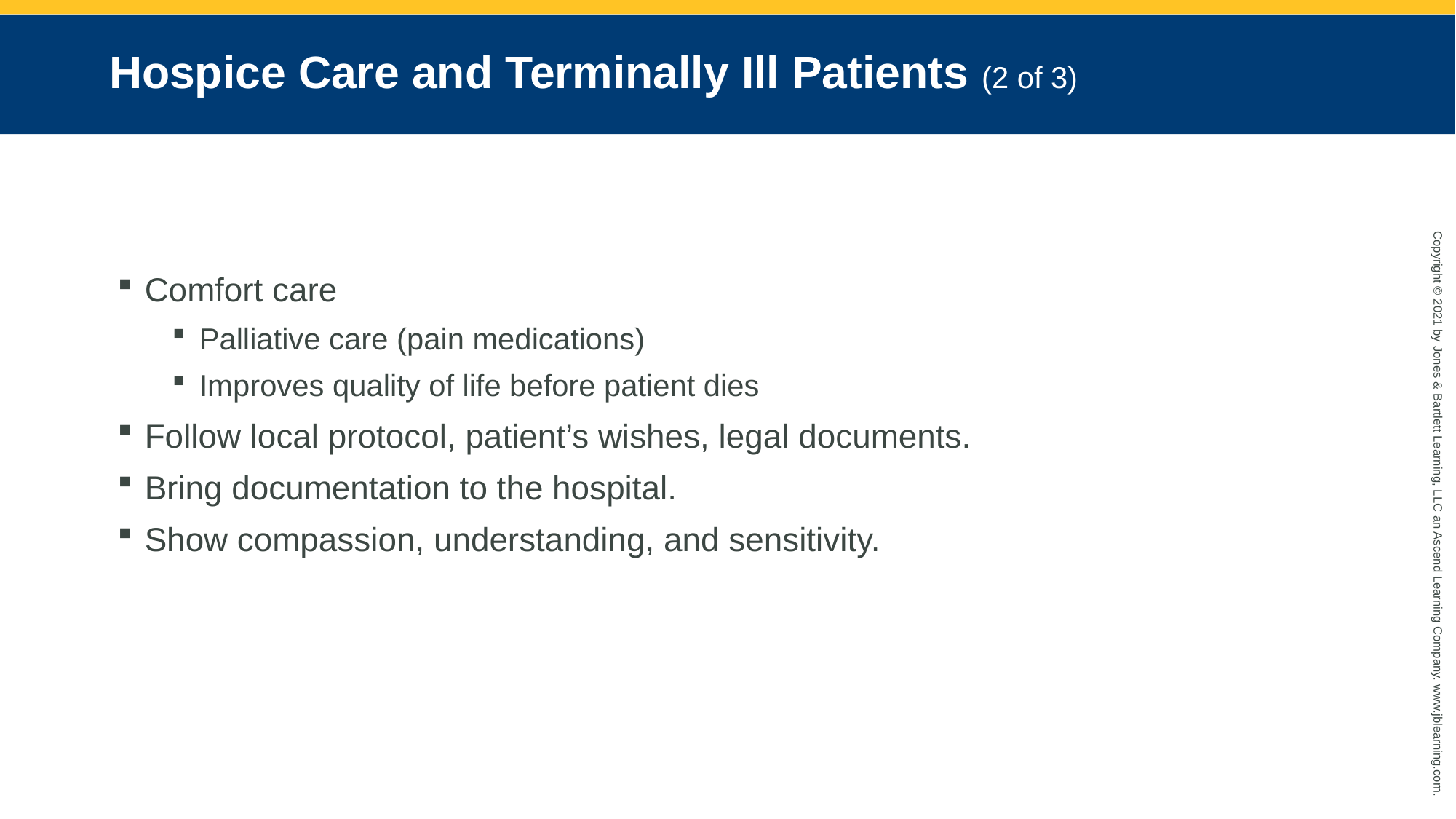

# Hospice Care and Terminally Ill Patients (2 of 3)
Comfort care
Palliative care (pain medications)
Improves quality of life before patient dies
Follow local protocol, patient’s wishes, legal documents.
Bring documentation to the hospital.
Show compassion, understanding, and sensitivity.